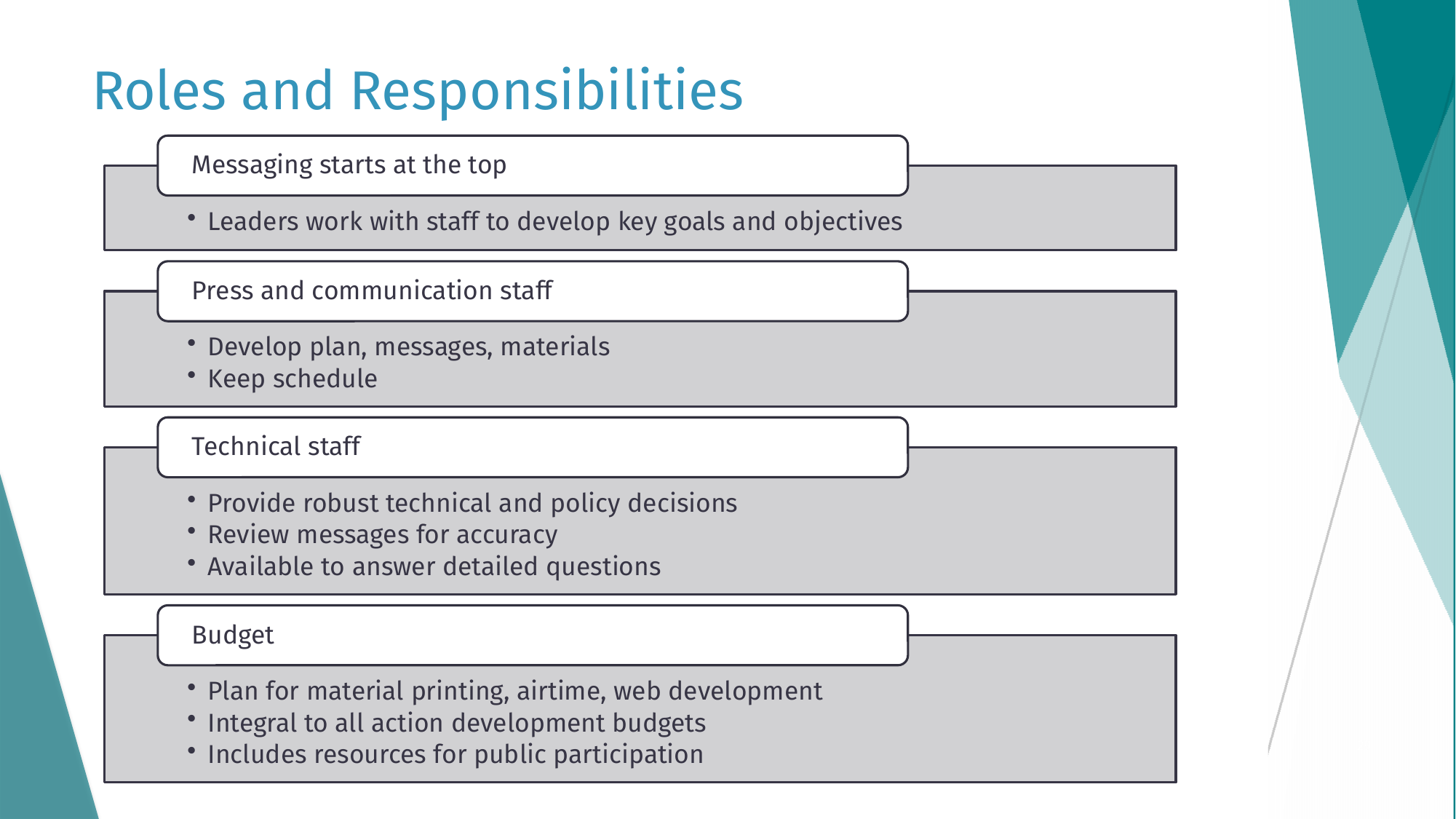

# Roles and Responsibilities
Leaders work with staff to develop key goals and objectives
Messaging starts at the top
Develop plan, messages, materials
Keep schedule
Press and communication staff
Provide robust technical and policy decisions
Review messages for accuracy
Available to answer detailed questions
Technical staff
Plan for material printing, airtime, web development
Integral to all action development budgets
Includes resources for public participation
Budget
29